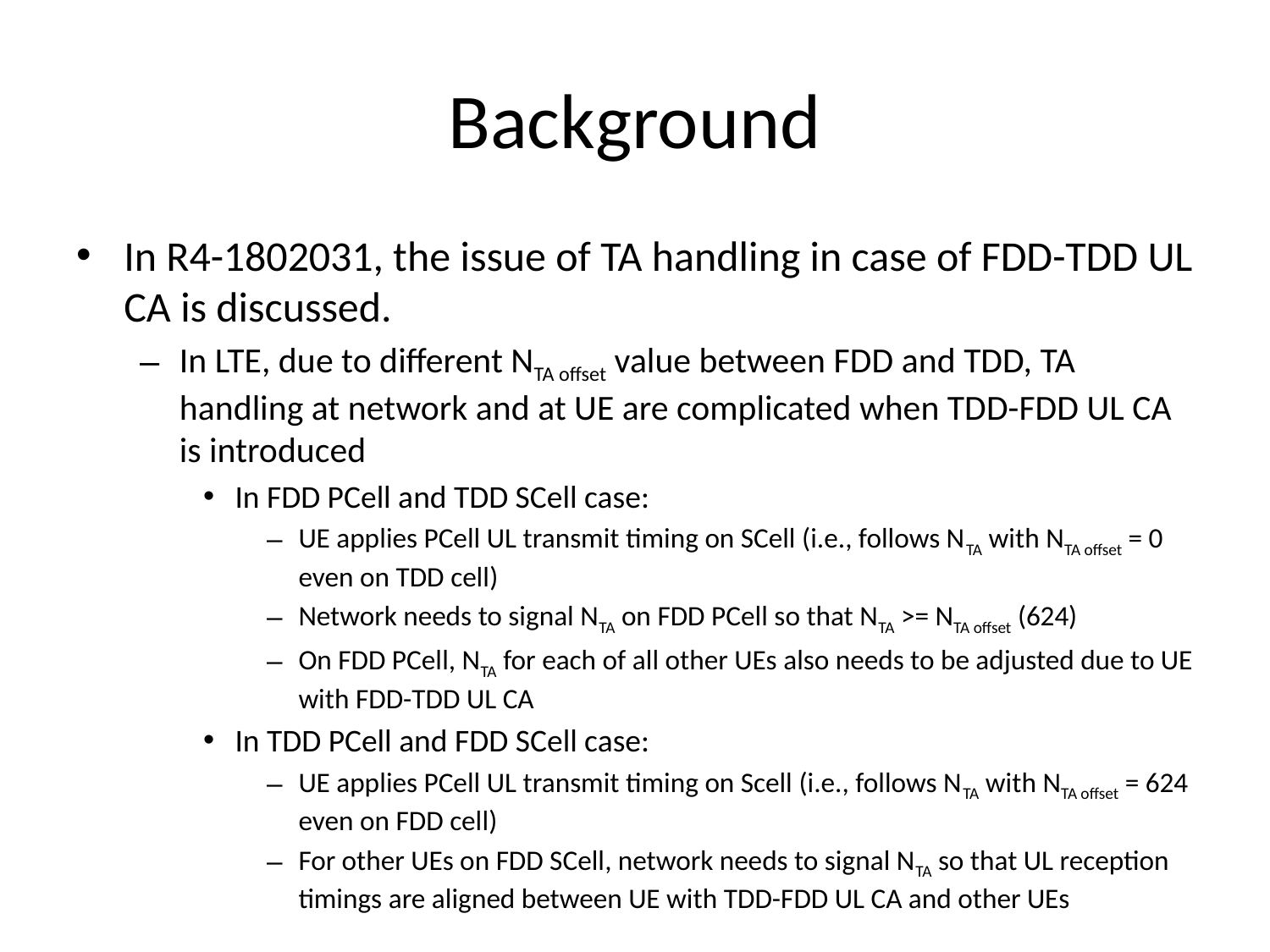

# Background
In R4-1802031, the issue of TA handling in case of FDD-TDD UL CA is discussed.
In LTE, due to different NTA offset value between FDD and TDD, TA handling at network and at UE are complicated when TDD-FDD UL CA is introduced
In FDD PCell and TDD SCell case:
UE applies PCell UL transmit timing on SCell (i.e., follows NTA with NTA offset = 0 even on TDD cell)
Network needs to signal NTA on FDD PCell so that NTA >= NTA offset (624)
On FDD PCell, NTA for each of all other UEs also needs to be adjusted due to UE with FDD-TDD UL CA
In TDD PCell and FDD SCell case:
UE applies PCell UL transmit timing on Scell (i.e., follows NTA with NTA offset = 624 even on FDD cell)
For other UEs on FDD SCell, network needs to signal NTA so that UL reception timings are aligned between UE with TDD-FDD UL CA and other UEs